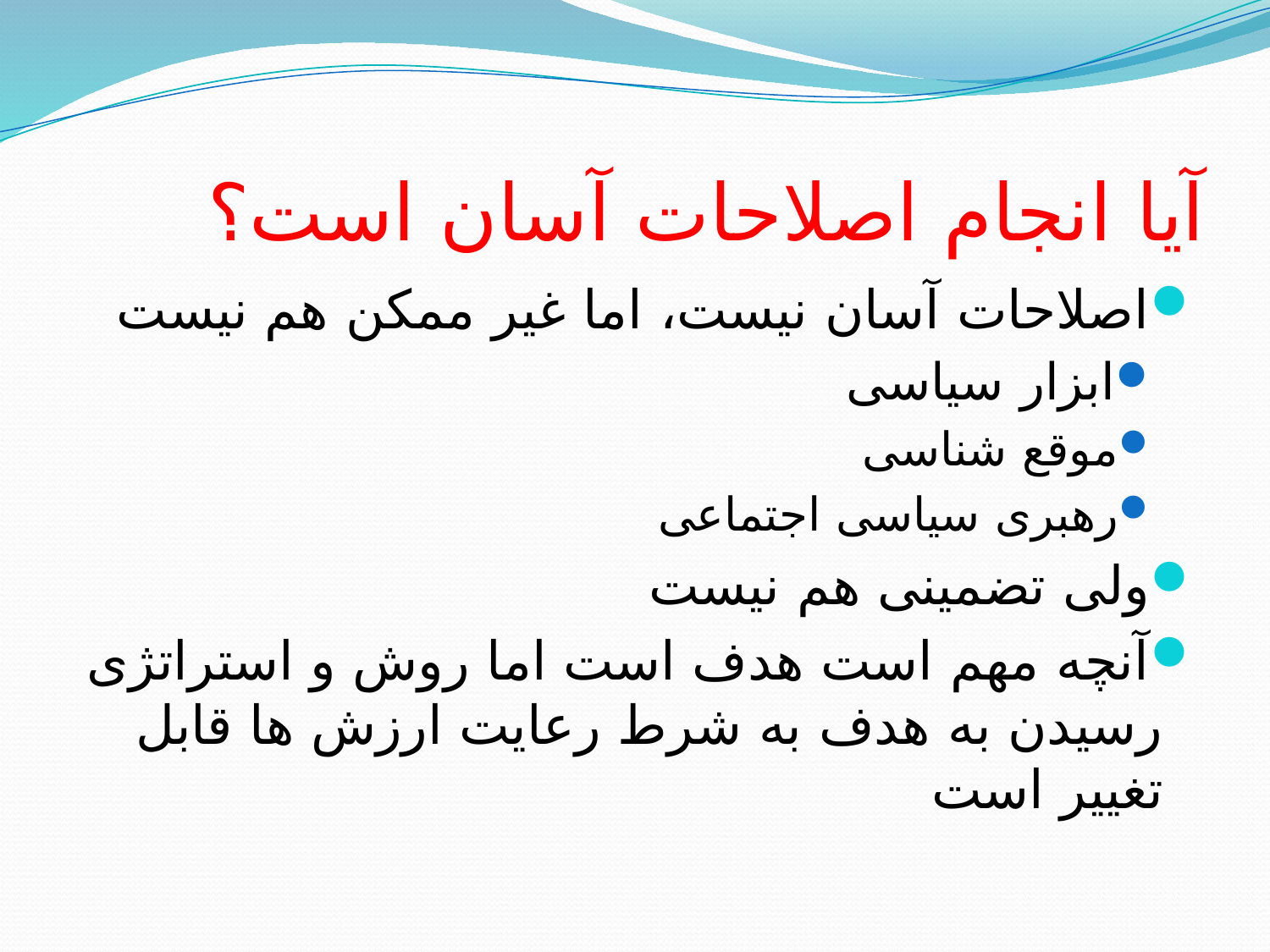

# آیا انجام اصلاحات آسان است؟
اصلاحات آسان نیست، اما غیر ممکن هم نیست
ابزار سیاسی
موقع شناسی
رهبری سیاسی اجتماعی
ولی تضمینی هم نیست
آنچه مهم است هدف است اما روش و استراتژی رسیدن به هدف به شرط رعایت ارزش ها قابل تغییر است